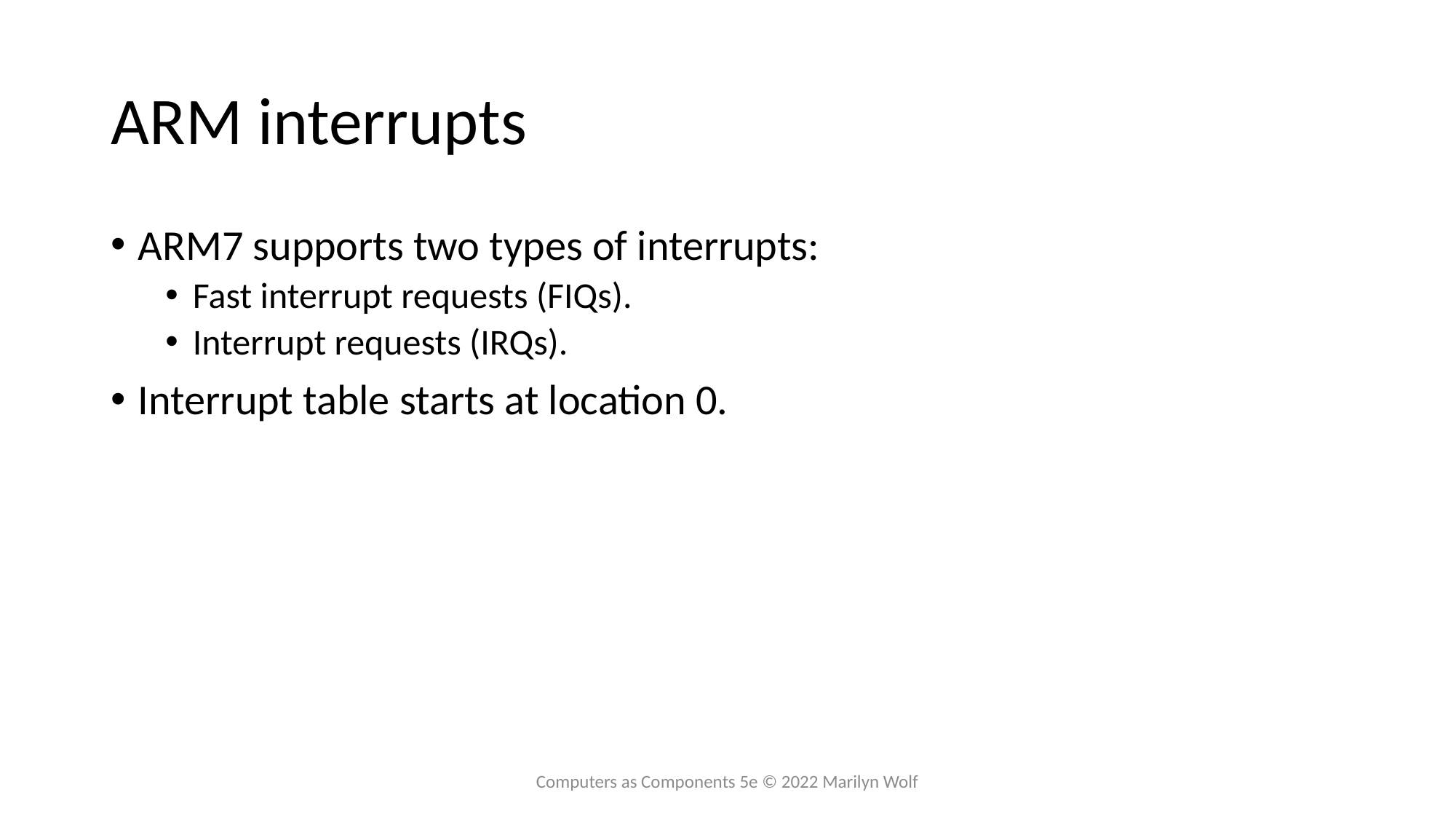

# ARM interrupts
ARM7 supports two types of interrupts:
Fast interrupt requests (FIQs).
Interrupt requests (IRQs).
Interrupt table starts at location 0.
Computers as Components 5e © 2022 Marilyn Wolf